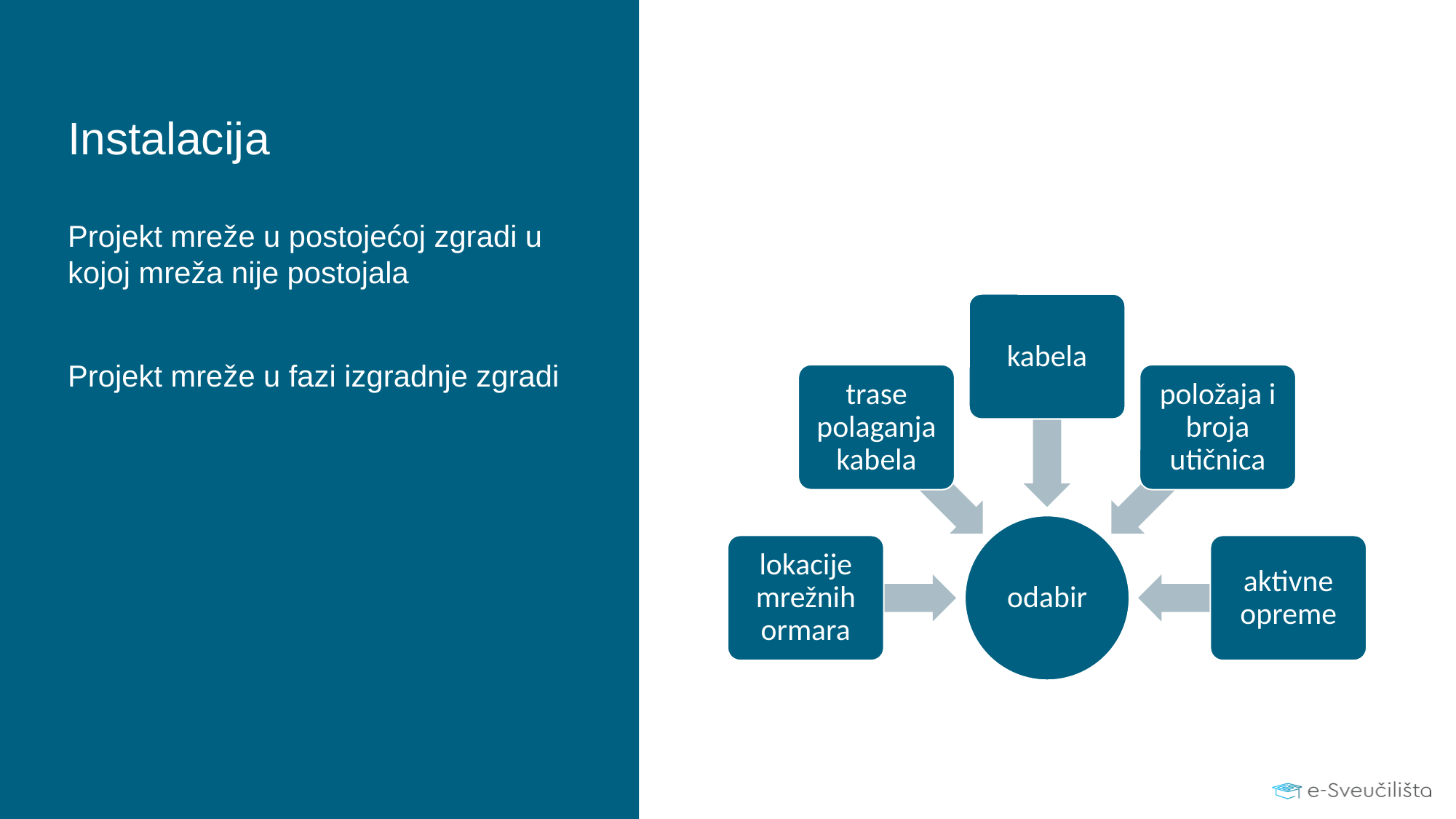

# Instalacija
Projekt mreže u postojećoj zgradi u kojoj mreža nije postojala

Projekt mreže u fazi izgradnje zgradi

kabela

trase polaganja kabela
položaja i broja utičnica

lokacije mrežnih ormara
aktivne opreme
odabir